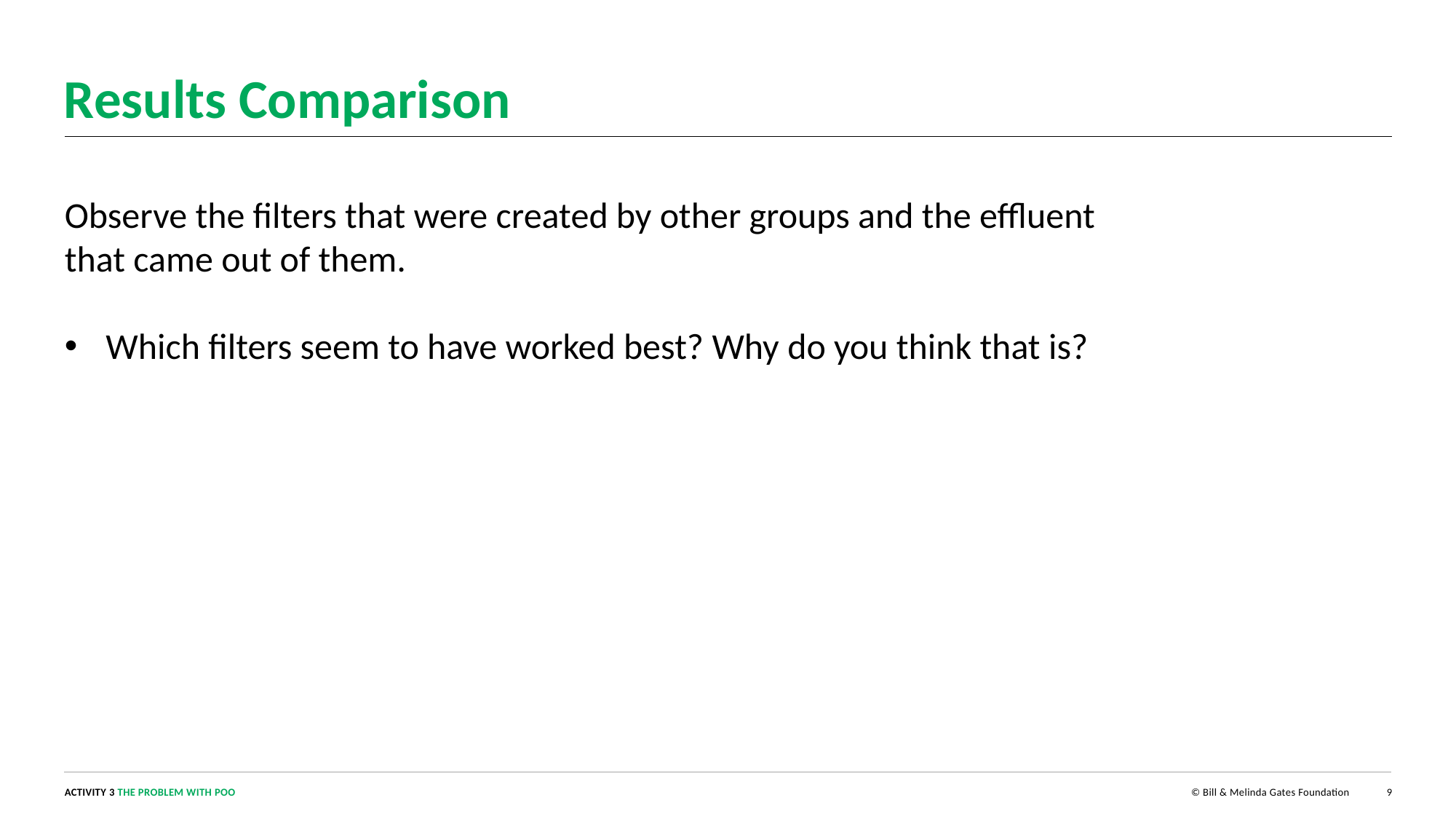

# Results Comparison
Observe the filters that were created by other groups and the effluent that came out of them.

Which filters seem to have worked best? Why do you think that is?

9
ACTIVITY 3 THE PROBLEM WITH POO